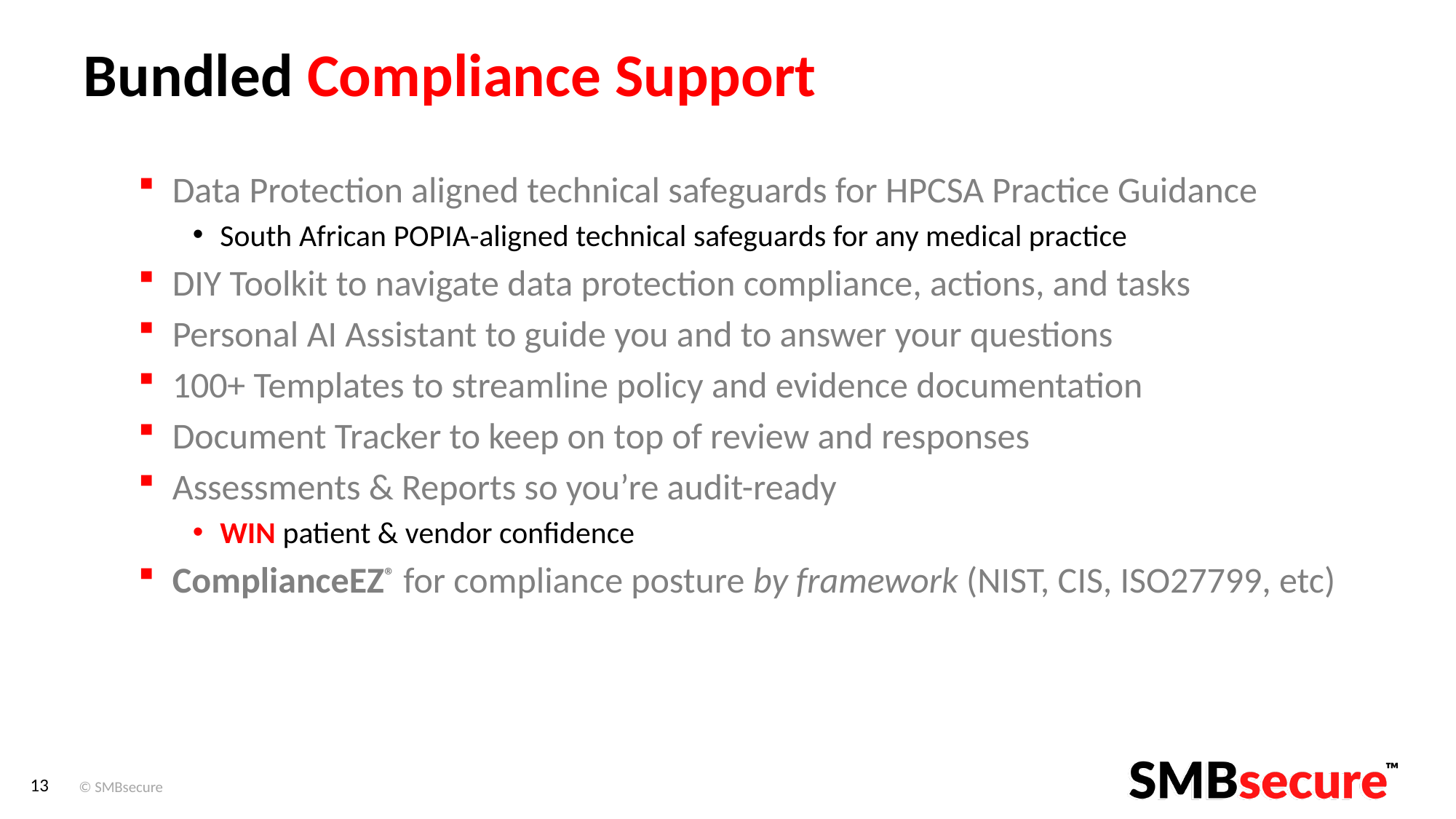

# Bundled Compliance Support
Data Protection aligned technical safeguards for HPCSA Practice Guidance
South African POPIA-aligned technical safeguards for any medical practice
DIY Toolkit to navigate data protection compliance, actions, and tasks
Personal AI Assistant to guide you and to answer your questions
100+ Templates to streamline policy and evidence documentation
Document Tracker to keep on top of review and responses
Assessments & Reports so you’re audit-ready
WIN patient & vendor confidence
ComplianceEZ® for compliance posture by framework (NIST, CIS, ISO27799, etc)